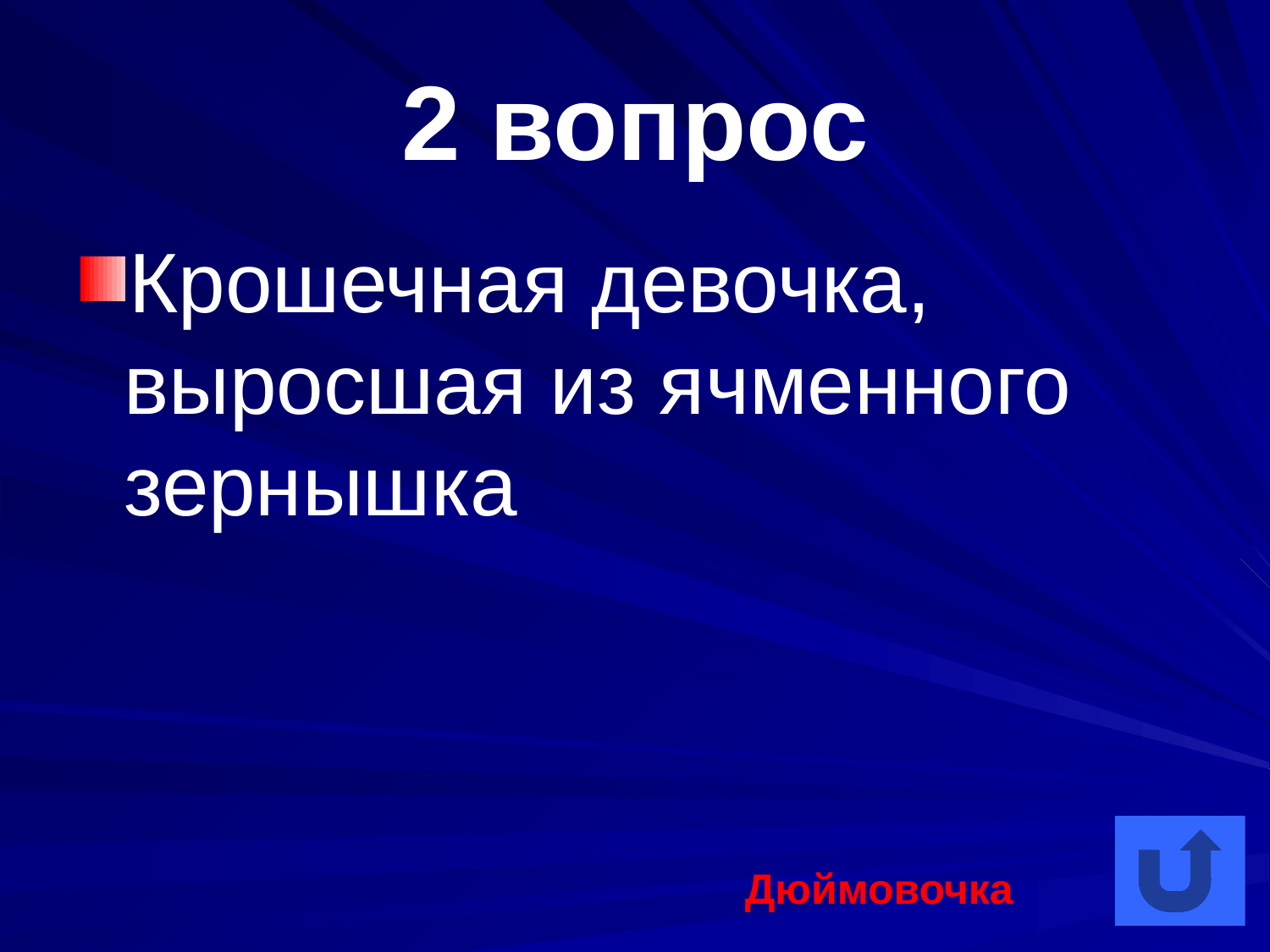

# 2 вопрос
Крошечная девочка, выросшая из ячменного зернышка

Дюймовочка